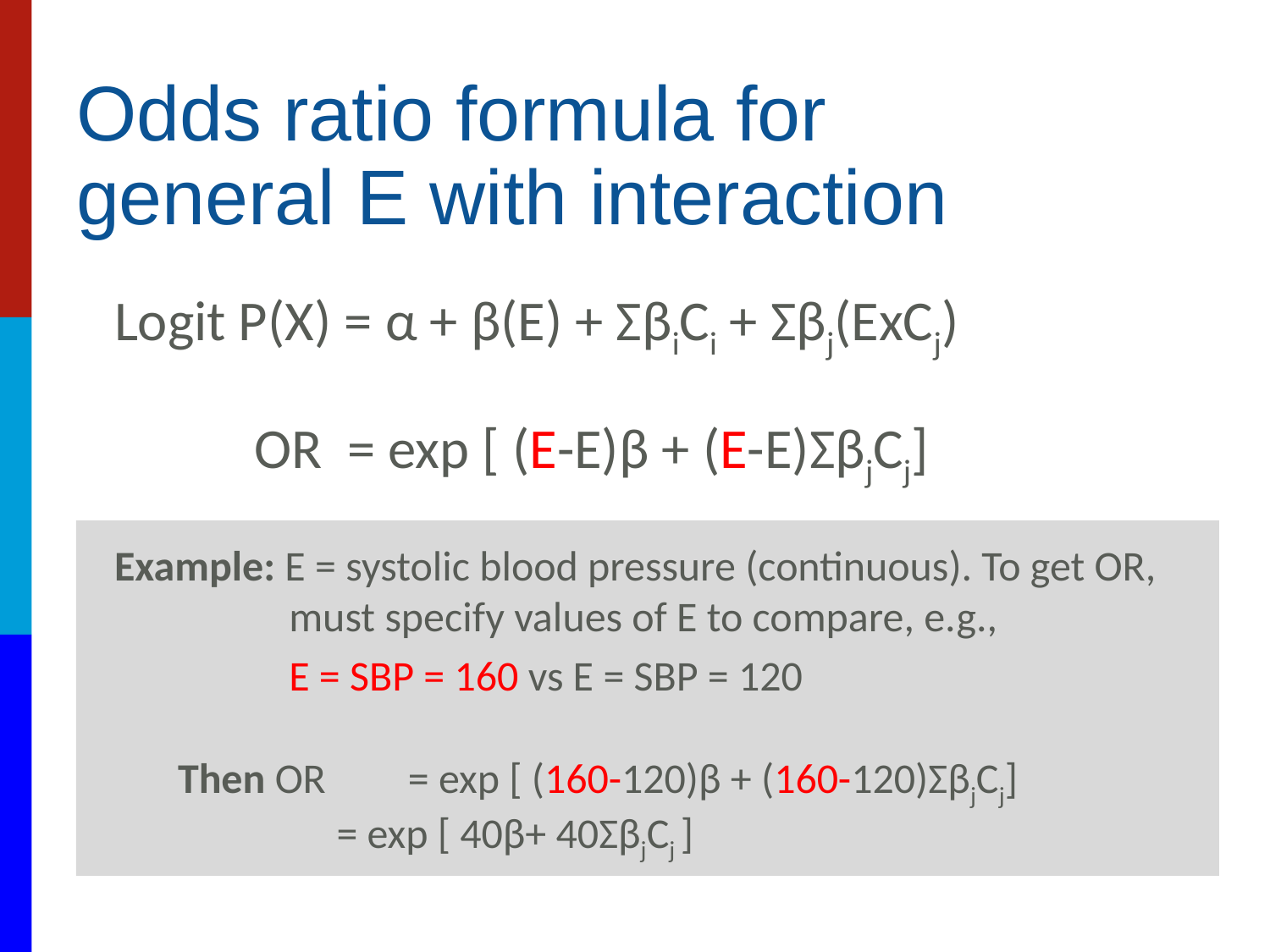

# Odds ratio formula for general E with interaction
Logit P(X) = α + β(E) + ΣβiCi + Σβj(ExCj)

           OR  = exp [ (E-E)β + (E-E)ΣβjCj]

Example: E = systolic blood pressure (continuous). To get OR, must specify values of E to compare, e.g.,
	E = SBP = 160 vs E = SBP = 120

Then OR	= exp [ (160-120)β + (160-120)ΣβjCj]
	= exp [ 40β+ 40ΣβjCj ]